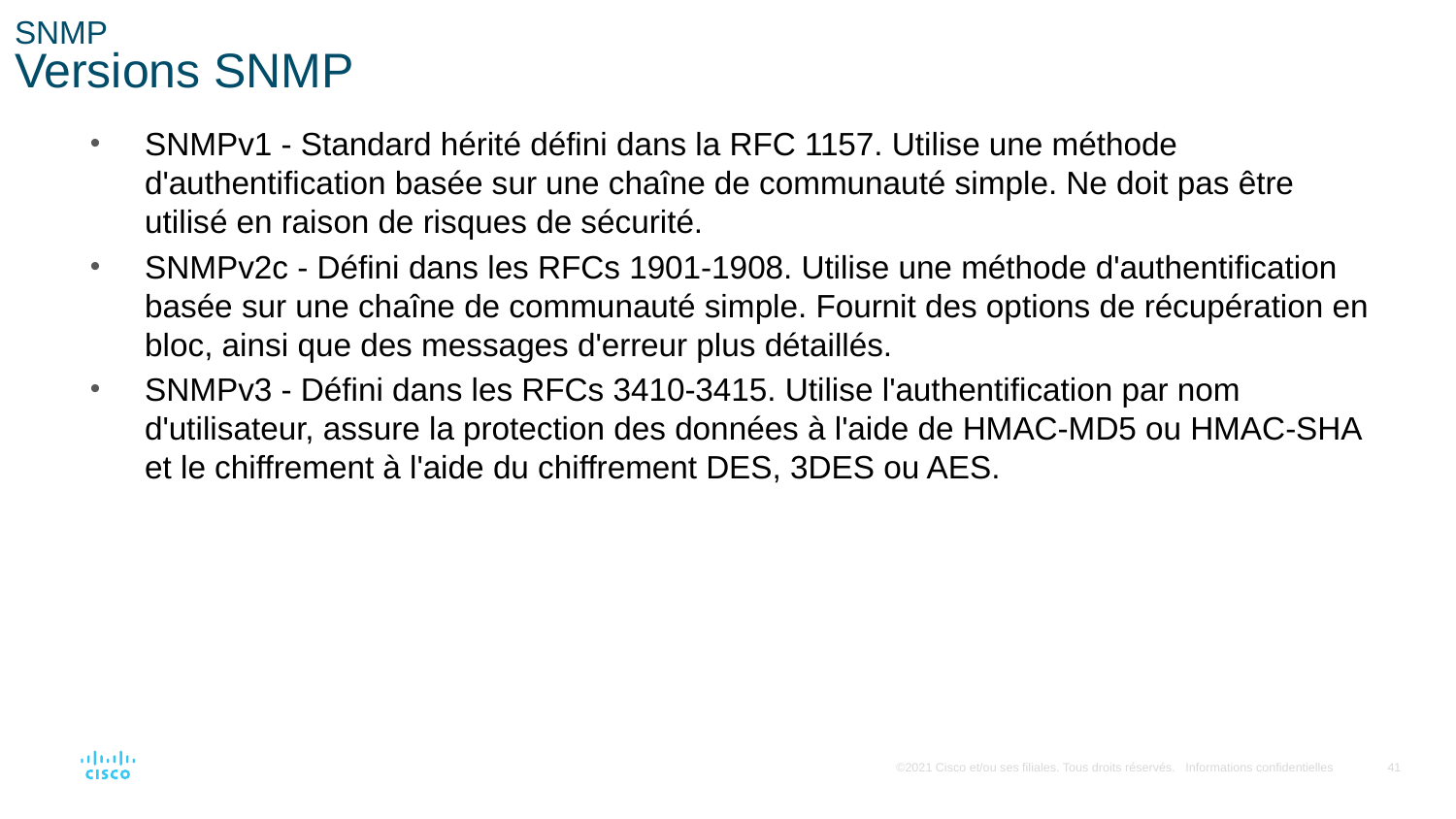

# SNMP Versions SNMP
SNMPv1 - Standard hérité défini dans la RFC 1157. Utilise une méthode d'authentification basée sur une chaîne de communauté simple. Ne doit pas être utilisé en raison de risques de sécurité.
SNMPv2c - Défini dans les RFCs 1901-1908. Utilise une méthode d'authentification basée sur une chaîne de communauté simple. Fournit des options de récupération en bloc, ainsi que des messages d'erreur plus détaillés.
SNMPv3 - Défini dans les RFCs 3410-3415. Utilise l'authentification par nom d'utilisateur, assure la protection des données à l'aide de HMAC-MD5 ou HMAC-SHA et le chiffrement à l'aide du chiffrement DES, 3DES ou AES.